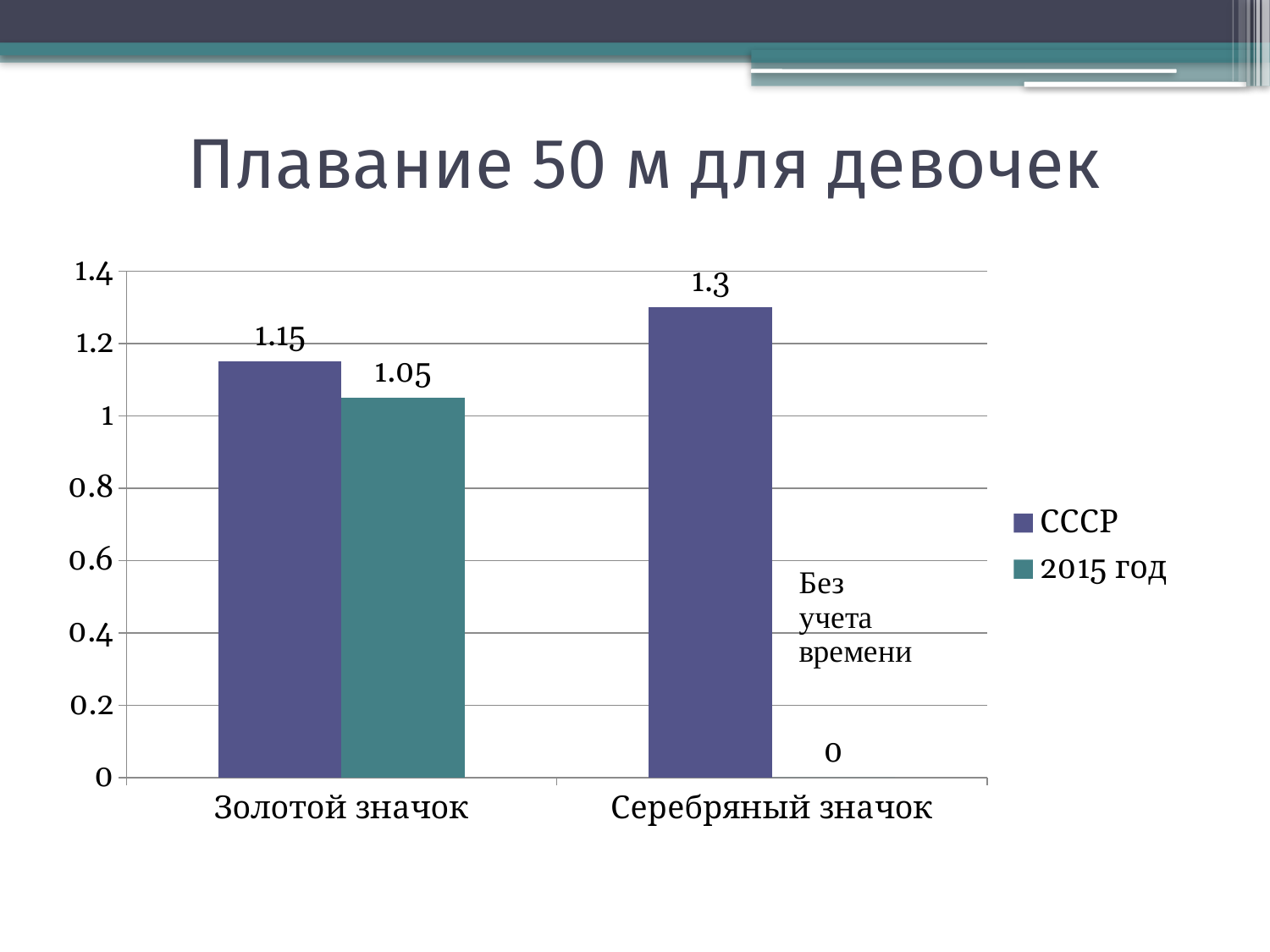

# Плавание 50 м для девочек

### Chart

| Category | СССР | 2015 год |
|---|---|---|
| Золотой значок | 1.15 | 1.05 |
| Серебряный значок | 1.3 | 0.0 |